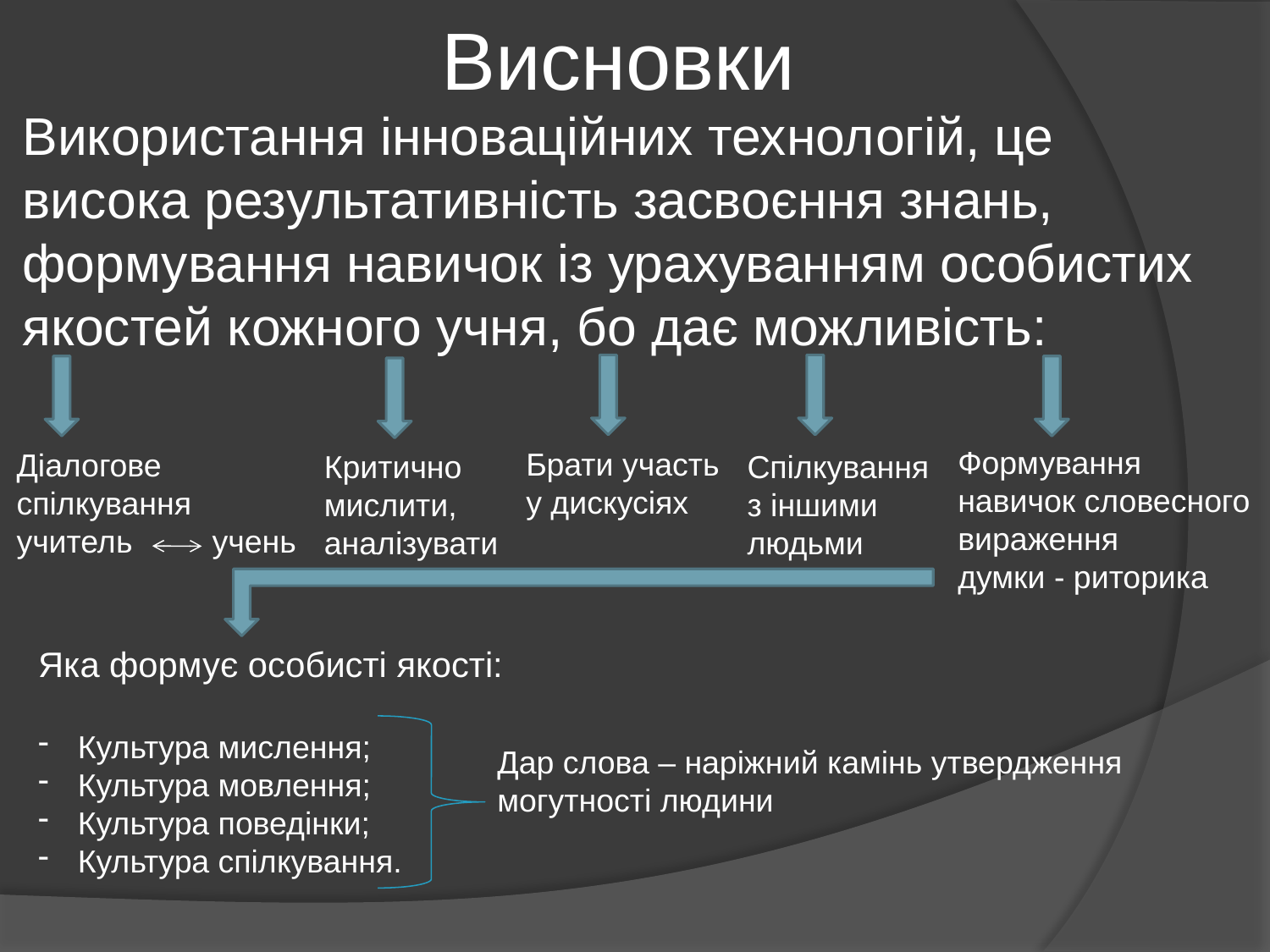

# Висновки
Використання інноваційних технологій, це висока результативність засвоєння знань, формування навичок із урахуванням особистих якостей кожного учня, бо дає можливість:

Формування
навичок словесного
вираження
думки - риторика
Брати участь
у дискусіях
Діалогове
спілкування
учитель         учень
Критично
мислити,
аналізувати
Спілкування
з іншими
людьми

Яка формує особисті якості:

Культура мислення;
Культура мовлення;
Культура поведінки;
Культура спілкування.

Дар слова – наріжний камінь утвердження могутності людини